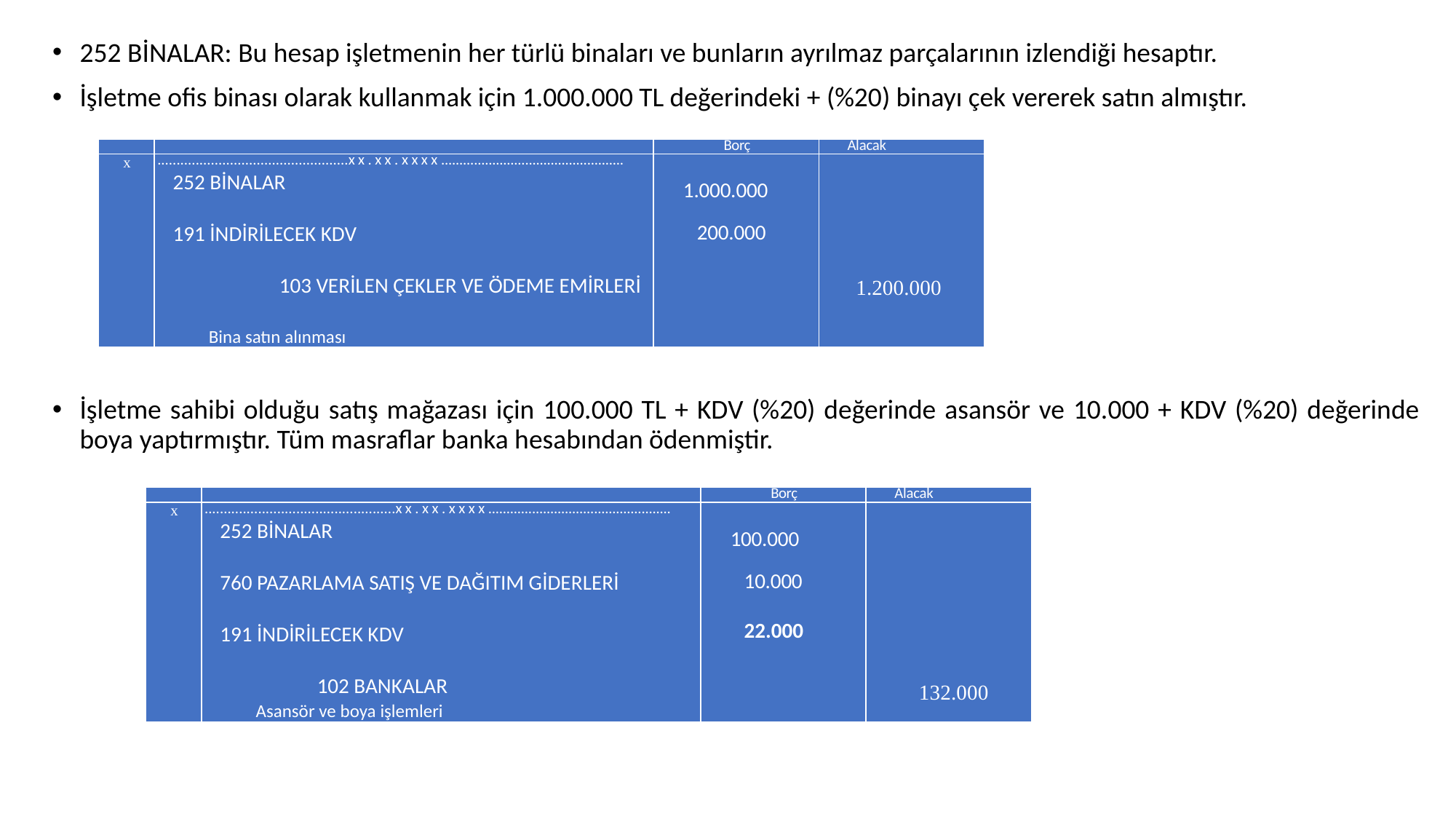

252 BİNALAR: Bu hesap işletmenin her türlü binaları ve bunların ayrılmaz parçalarının izlendiği hesaptır.
İşletme ofis binası olarak kullanmak için 1.000.000 TL değerindeki + (%20) binayı çek vererek satın almıştır.

İşletme sahibi olduğu satış mağazası için 100.000 TL + KDV (%20) değerinde asansör ve 10.000 + KDV (%20) değerinde boya yaptırmıştır. Tüm masraflar banka hesabından ödenmiştir.
|  |  | Borç | Alacak |
| --- | --- | --- | --- |
| x | ..................................................xx.xx.xxxx.................................................. 252 BİNALAR 191 İNDİRİLECEK KDV     103 VERİLEN ÇEKLER VE ÖDEME EMİRLERİ Bina satın alınması | 1.000.000 200.000 | 1.200.000 |
|  |  | Borç | Alacak |
| --- | --- | --- | --- |
| x | ..................................................xx.xx.xxxx.................................................. 252 BİNALAR 760 PAZARLAMA SATIŞ VE DAĞITIM GİDERLERİ 191 İNDİRİLECEK KDV   102 BANKALAR Asansör ve boya işlemleri | 100.000 10.000 22.000 | 132.000 |